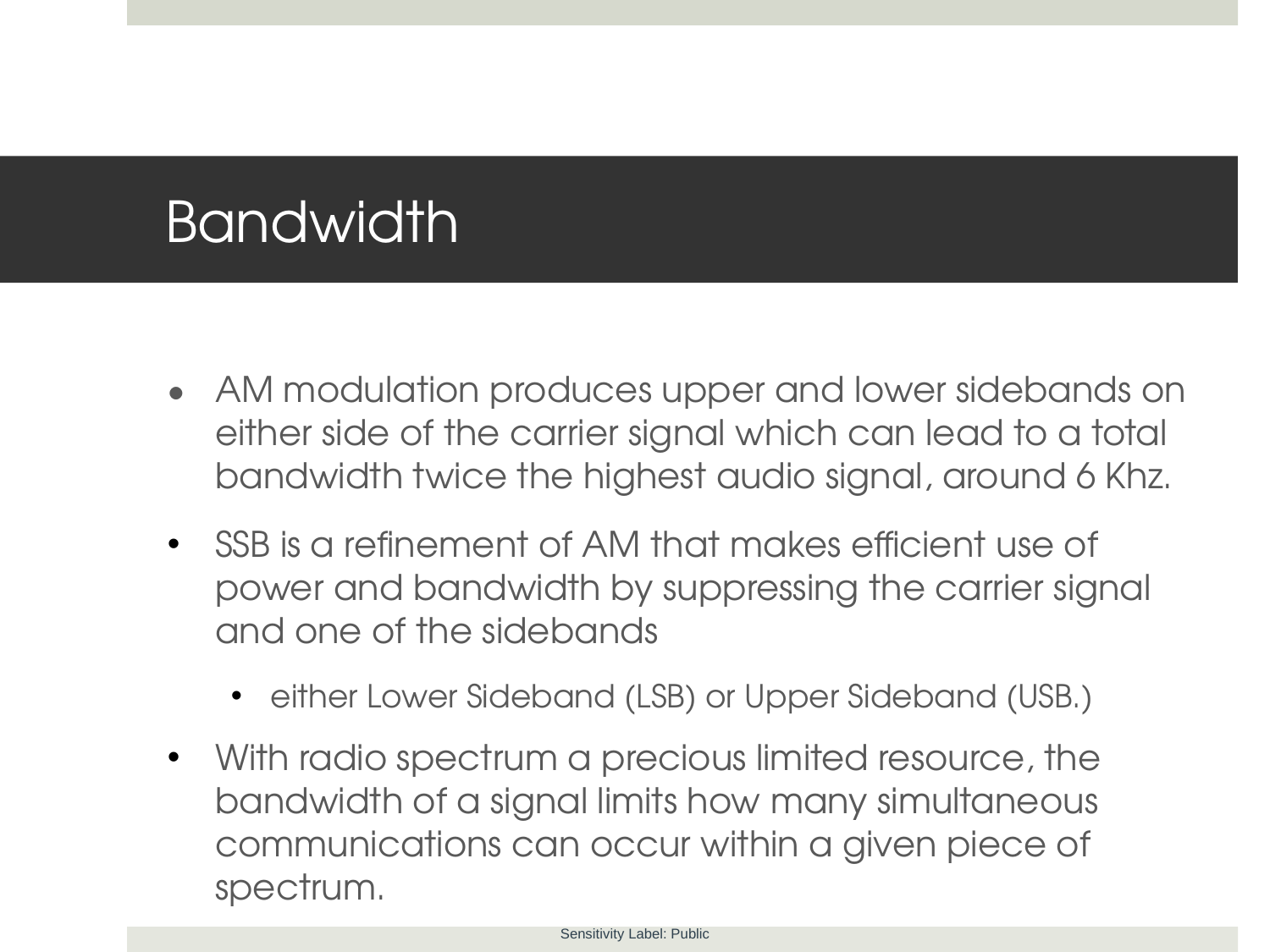

# Bandwidth
•   AM modulation produces upper and lower sidebands on either side of the carrier signal which can lead to a total bandwidth twice the highest audio signal, around 6 Khz.
SSB is a refinement of AM that makes efficient use of power and bandwidth by suppressing the carrier signal and one of the sidebands
either Lower Sideband (LSB) or Upper Sideband (USB.)
With radio spectrum a precious limited resource, the bandwidth of a signal limits how many simultaneous communications can occur within a given piece of spectrum.